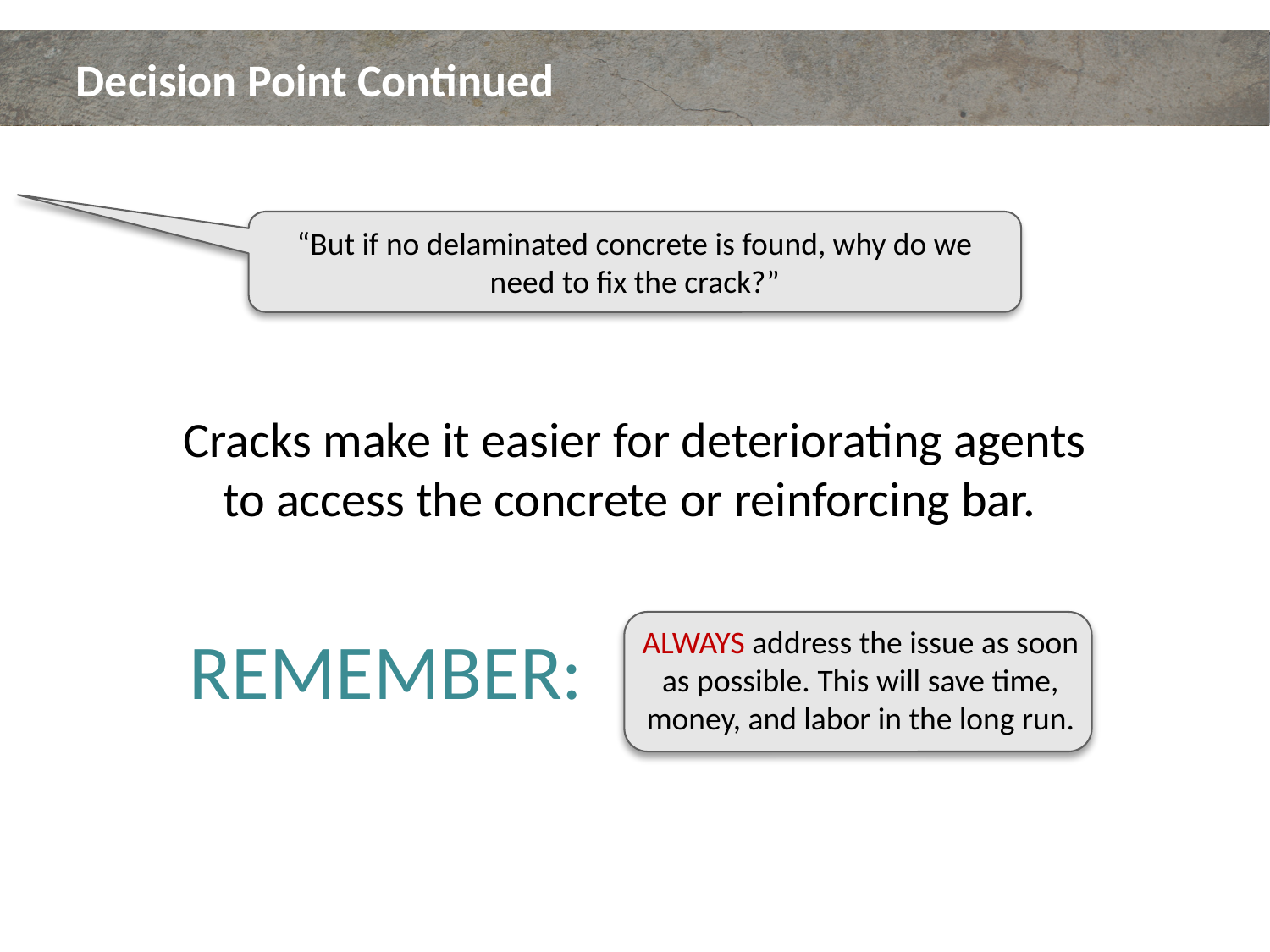

# Decision Point Continued
“But if no delaminated concrete is found, why do we need to fix the crack?”
Cracks make it easier for deteriorating agents to access the concrete or reinforcing bar.

ALWAYS address the issue as soon as possible. This will save time, money, and labor in the long run.
REMEMBER: